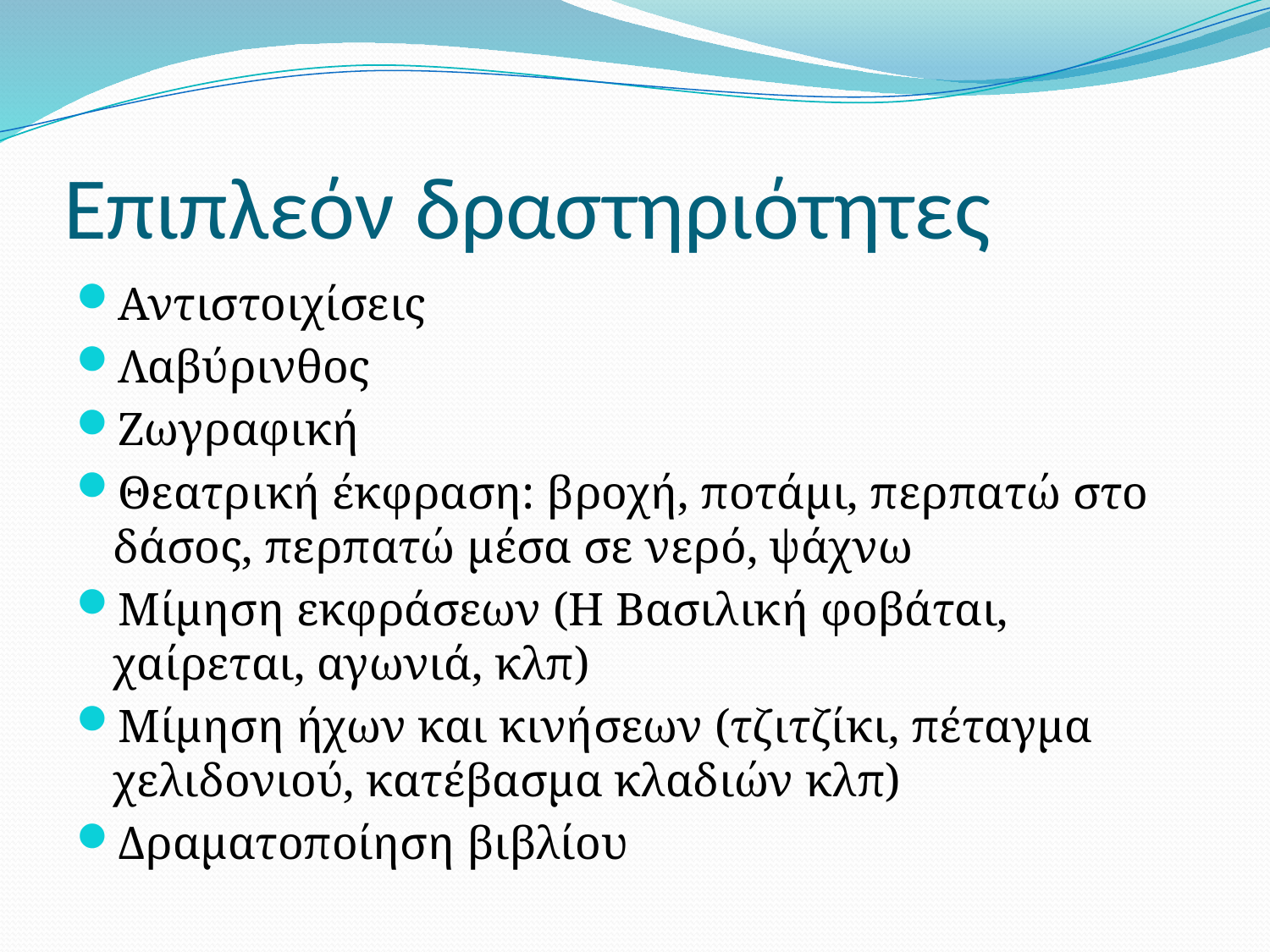

# Επιπλεόν δραστηριότητες
Αντιστοιχίσεις
Λαβύρινθος
Ζωγραφική
Θεατρική έκφραση: βροχή, ποτάμι, περπατώ στο δάσος, περπατώ μέσα σε νερό, ψάχνω
Μίμηση εκφράσεων (Η Βασιλική φοβάται, χαίρεται, αγωνιά, κλπ)
Μίμηση ήχων και κινήσεων (τζιτζίκι, πέταγμα χελιδονιού, κατέβασμα κλαδιών κλπ)
Δραματοποίηση βιβλίου